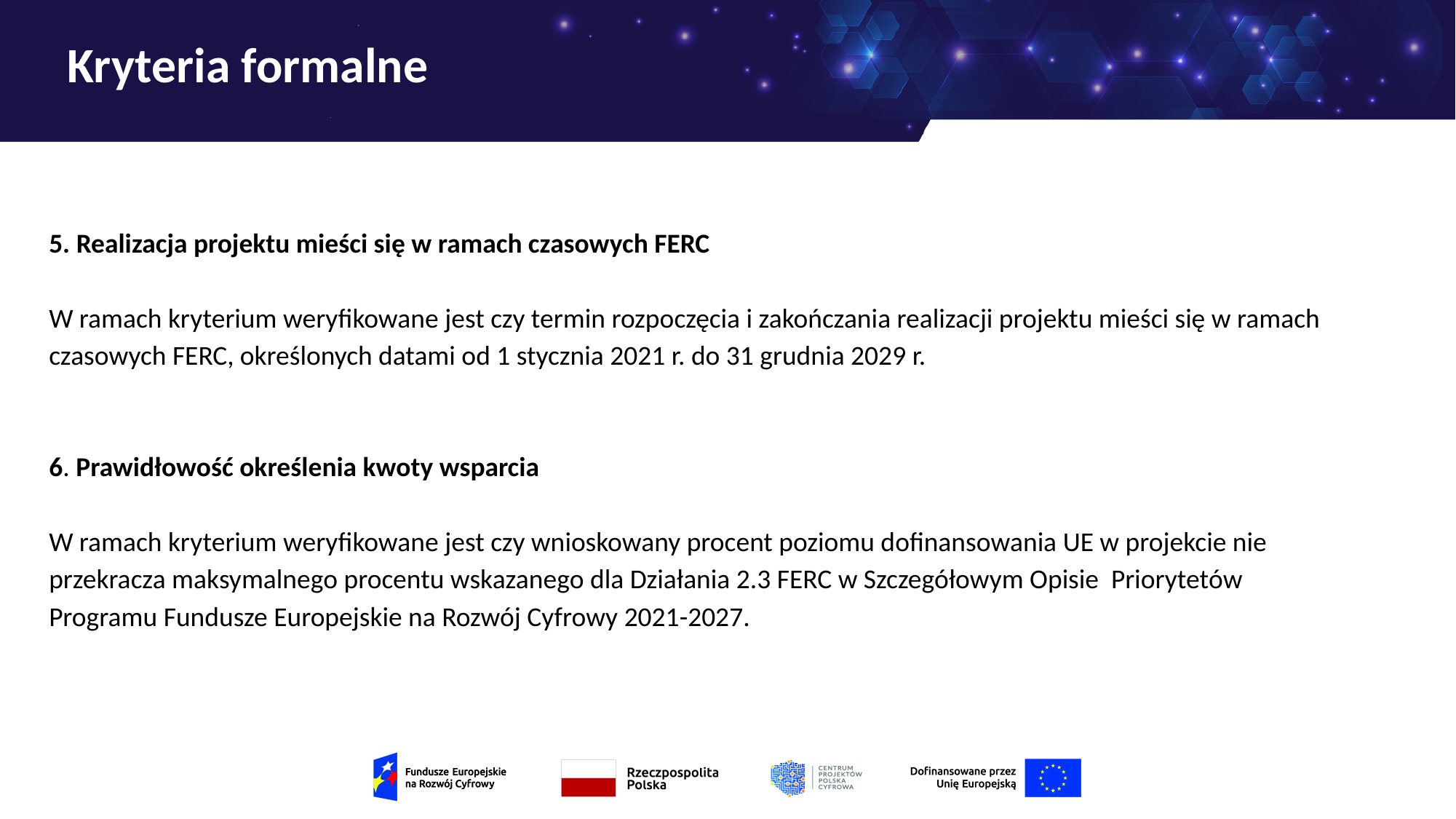

# Kryteria formalne

5. Realizacja projektu mieści się w ramach czasowych FERC

W ramach kryterium weryfikowane jest czy termin rozpoczęcia i zakończania realizacji projektu mieści się w ramach czasowych FERC, określonych datami od 1 stycznia 2021 r. do 31 grudnia 2029 r.

6. Prawidłowość określenia kwoty wsparcia

W ramach kryterium weryfikowane jest czy wnioskowany procent poziomu dofinansowania UE w projekcie nie przekracza maksymalnego procentu wskazanego dla Działania 2.3 FERC w Szczegółowym Opisie  Priorytetów Programu Fundusze Europejskie na Rozwój Cyfrowy 2021-2027.